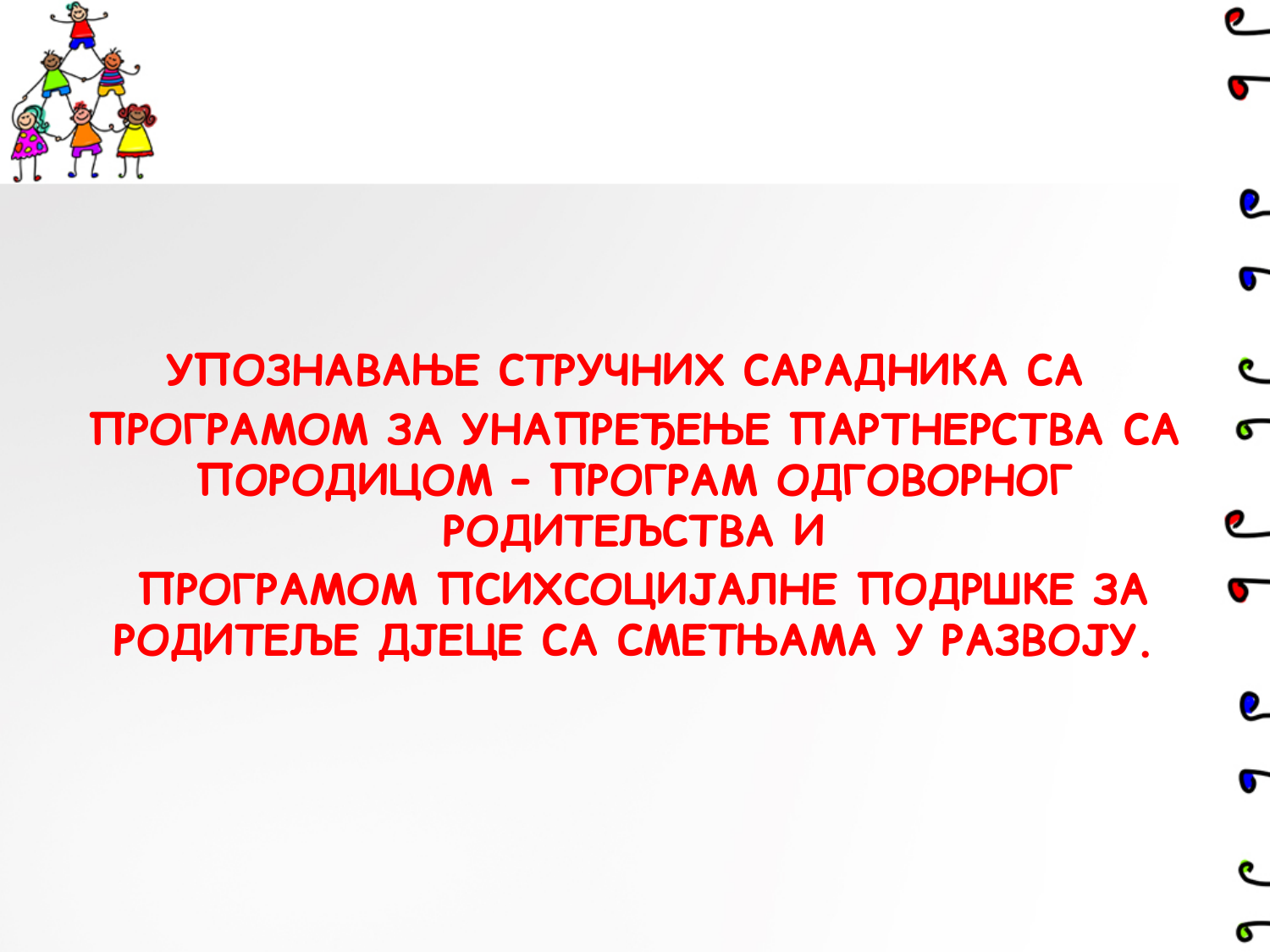

УПОЗНАВАЊЕ СТРУЧНИХ САРАДНИКА СА
ПРОГРАМОМ ЗА УНАПРЕЂЕЊЕ ПАРТНЕРСТВА СА ПОРОДИЦОМ – ПРОГРАМ ОДГОВОРНОГ РОДИТЕЉСТВА И
 ПРОГРАМОМ ПСИХСОЦИЈАЛНЕ ПОДРШКЕ ЗА РОДИТЕЉЕ ДЈЕЦЕ СА СМЕТЊАМА У РАЗВОЈУ.